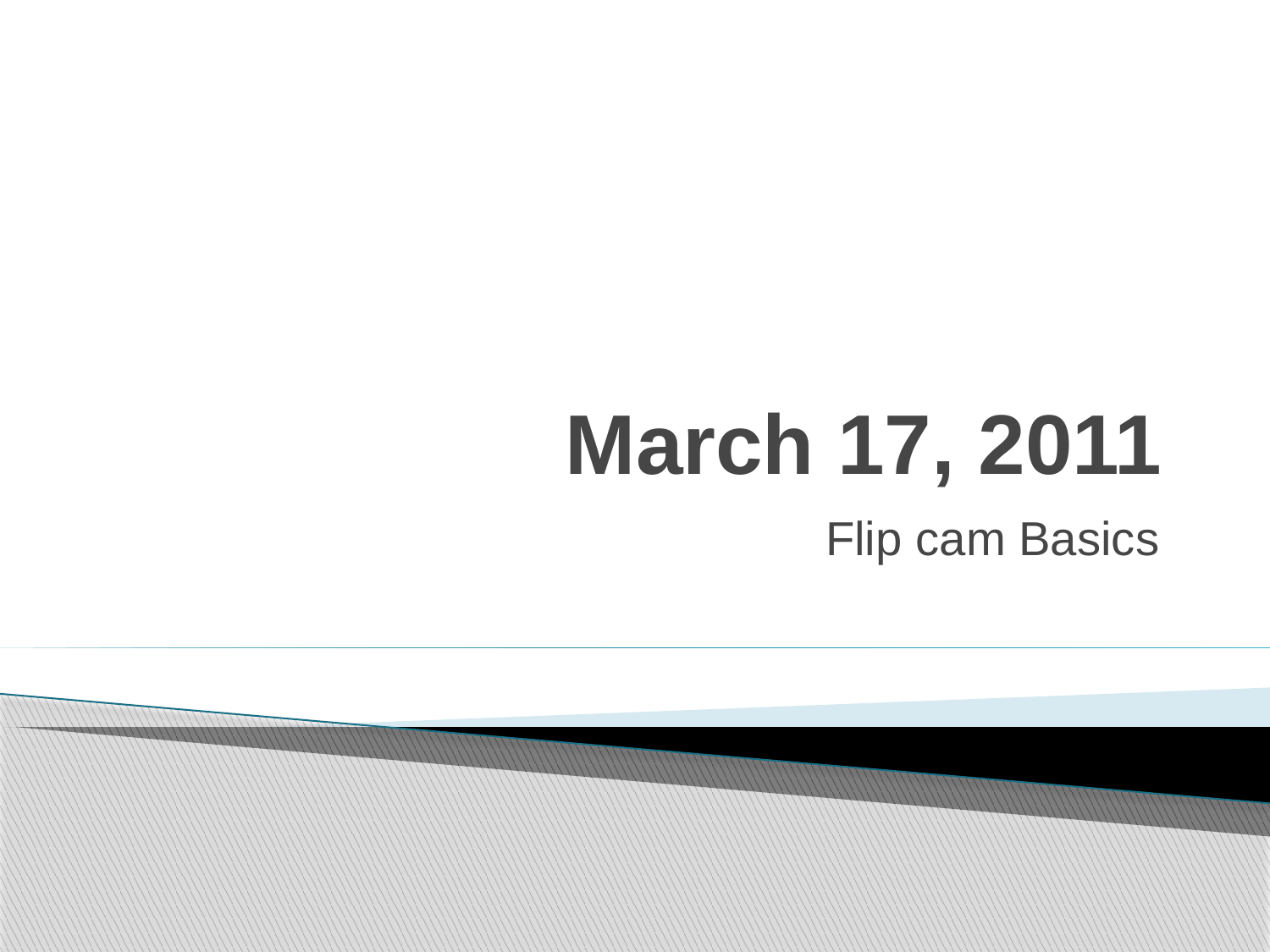

# March 17, 2011
Flip cam Basics